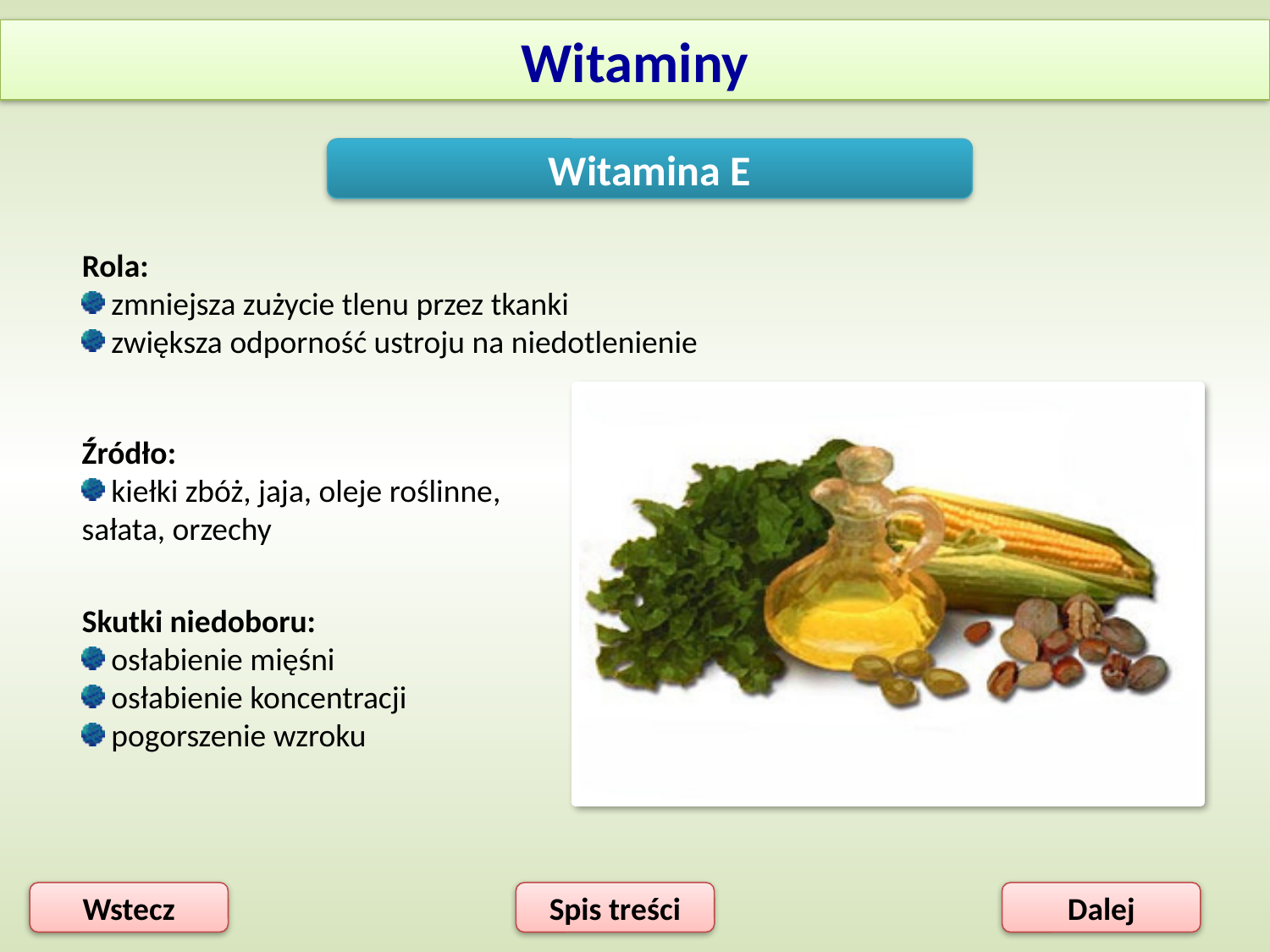

Witaminy
Witamina E
Rola:
 zmniejsza zużycie tlenu przez tkanki
 zwiększa odporność ustroju na niedotlenienie

Źródło:
 kiełki zbóż, jaja, oleje roślinne,
sałata, orzechy
Skutki niedoboru:
 osłabienie mięśni
 osłabienie koncentracji
 pogorszenie wzroku
Wstecz
Spis treści
Dalej